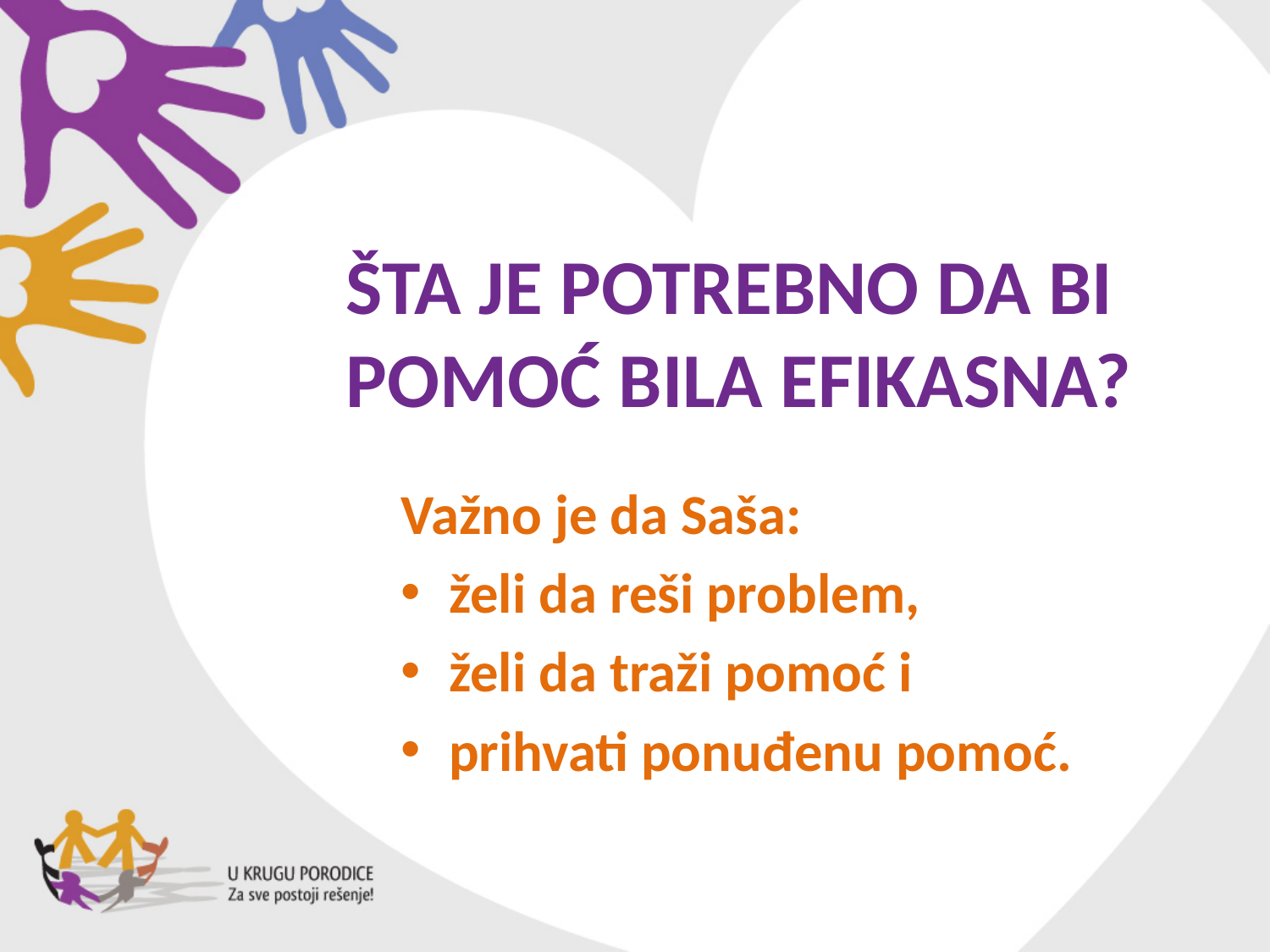

#
ŠTA JE POTREBNO DA BI POMOĆ BILA EFIKASNA?
Važno je da Saša:
želi da reši problem,
želi da traži pomoć i
prihvati ponuđenu pomoć.